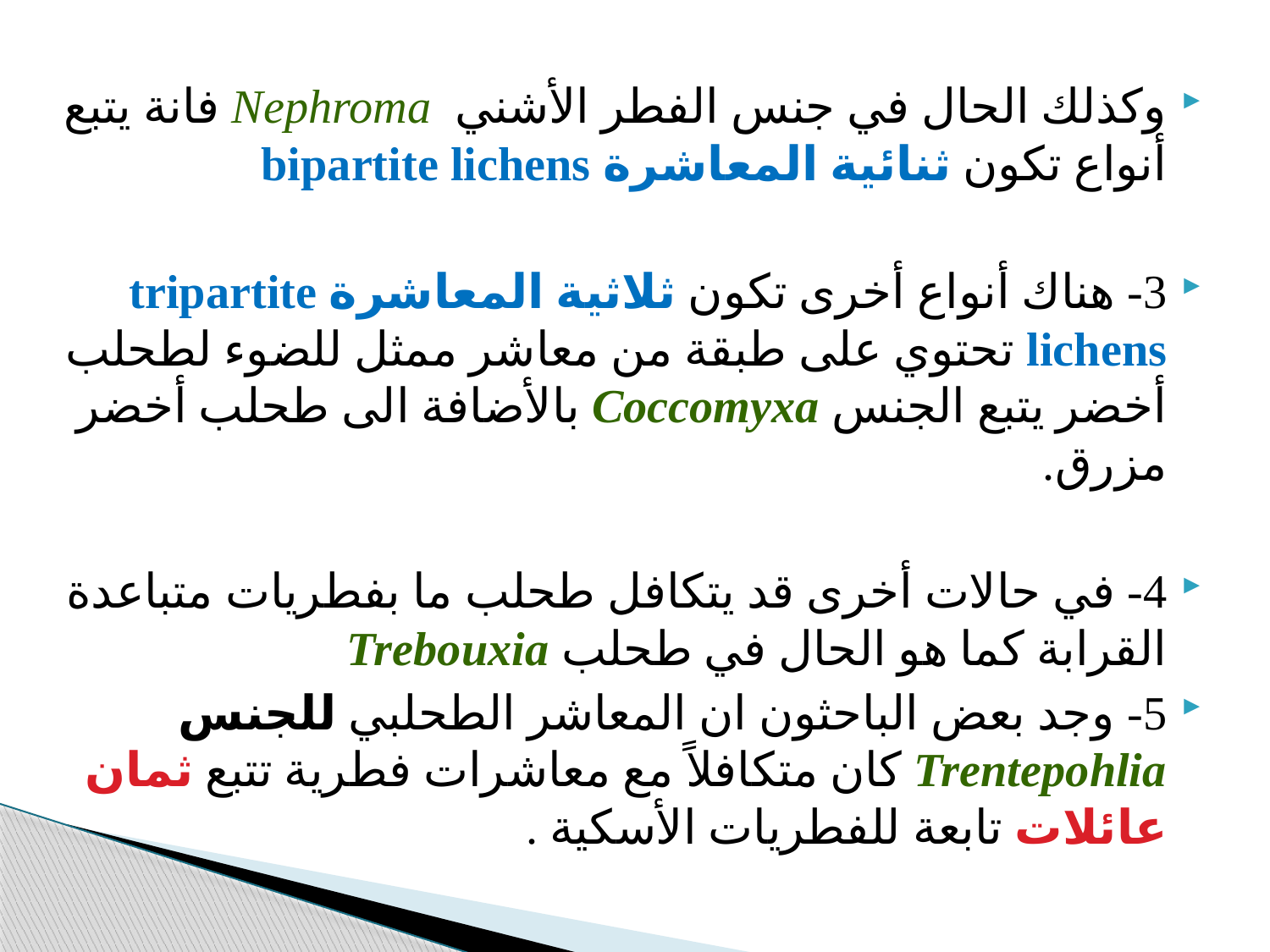

وكذلك الحال في جنس الفطر الأشني  Nephroma فانة يتبع أنواع تكون ثنائية المعاشرة bipartite lichens

3- هناك أنواع أخرى تكون ثلاثية المعاشرة tripartite lichens تحتوي على طبقة من معاشر ممثل للضوء لطحلب أخضر يتبع الجنس Coccomyxa بالأضافة الى طحلب أخضر مزرق.

4- في حالات أخرى قد يتكافل طحلب ما بفطريات متباعدة القرابة كما هو الحال في طحلب Trebouxia
5- وجد بعض الباحثون ان المعاشر الطحلبي للجنس Trentepohlia كان متكافلاً مع معاشرات فطرية تتبع ثمان عائلات تابعة للفطريات الأسكية .